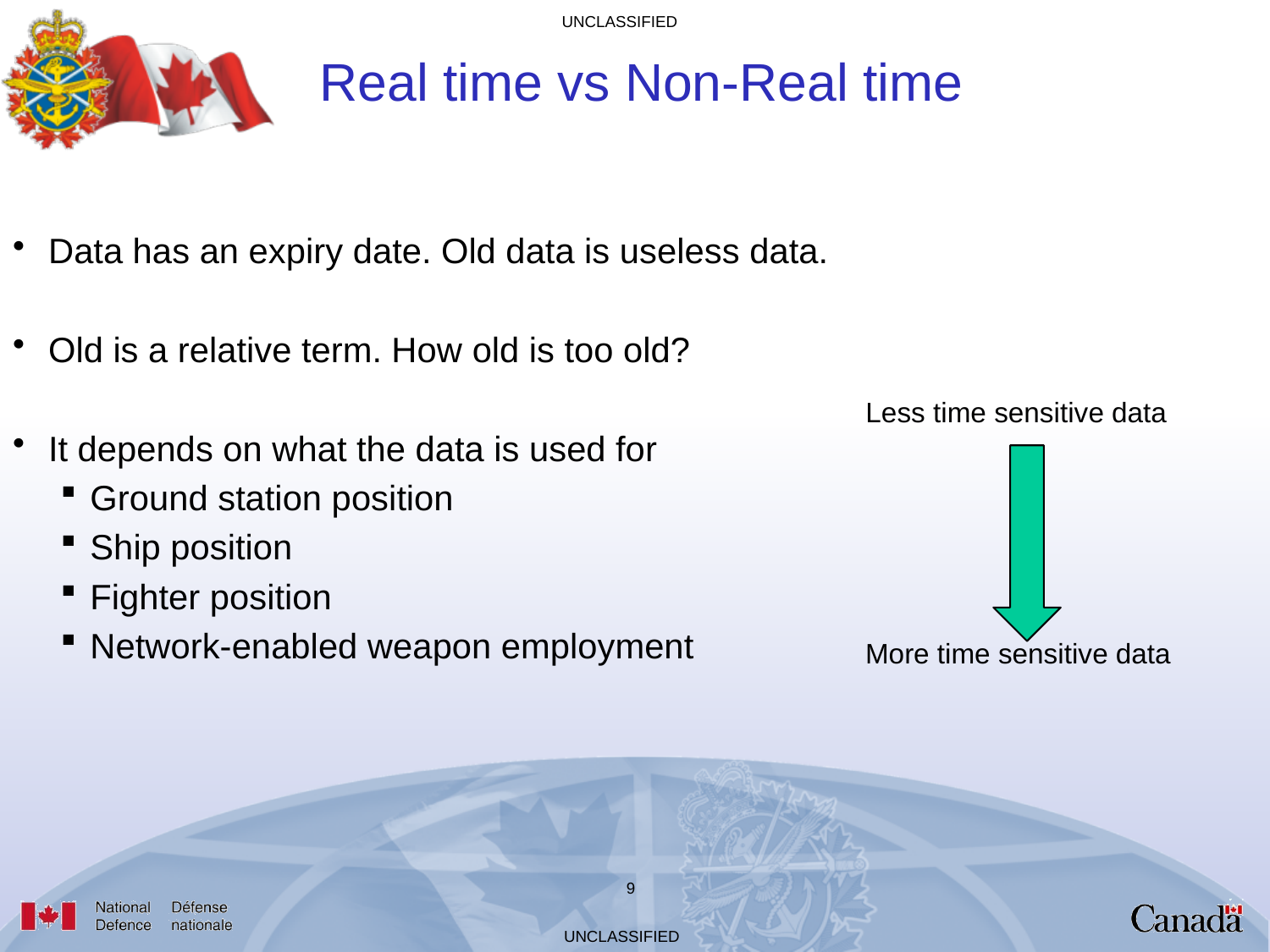

# Real time vs Non-Real time
Data has an expiry date. Old data is useless data.

Old is a relative term. How old is too old?

It depends on what the data is used for
Ground station position
Ship position
Fighter position
Network-enabled weapon employment
Less time sensitive data

More time sensitive data